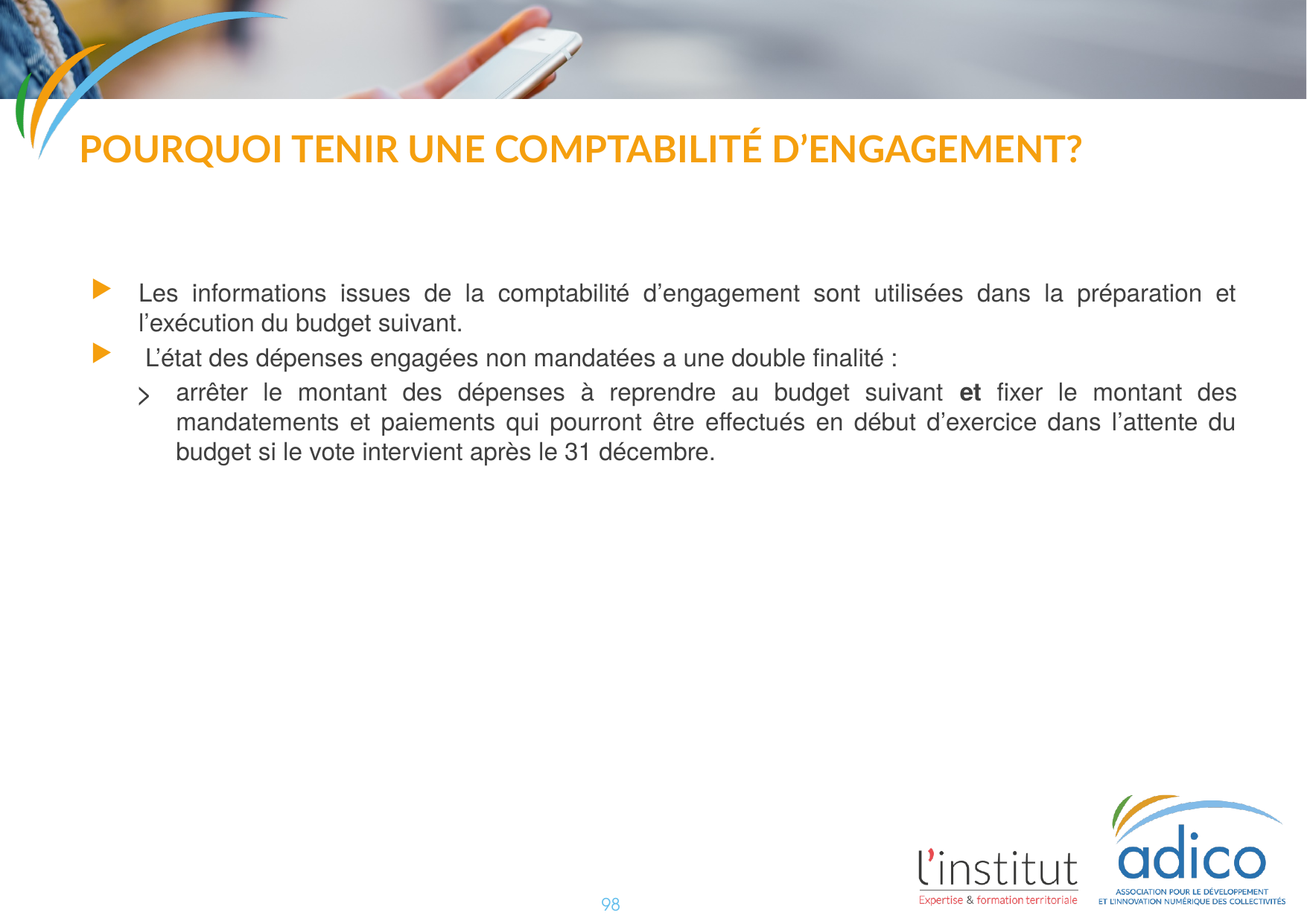

# Pourquoi tenir une comptabilité d’engagement?
Les informations issues de la comptabilité d’engagement sont utilisées dans la préparation et l’exécution du budget suivant.
 L’état des dépenses engagées non mandatées a une double finalité :
arrêter le montant des dépenses à reprendre au budget suivant et fixer le montant des mandatements et paiements qui pourront être effectués en début d’exercice dans l’attente du budget si le vote intervient après le 31 décembre.